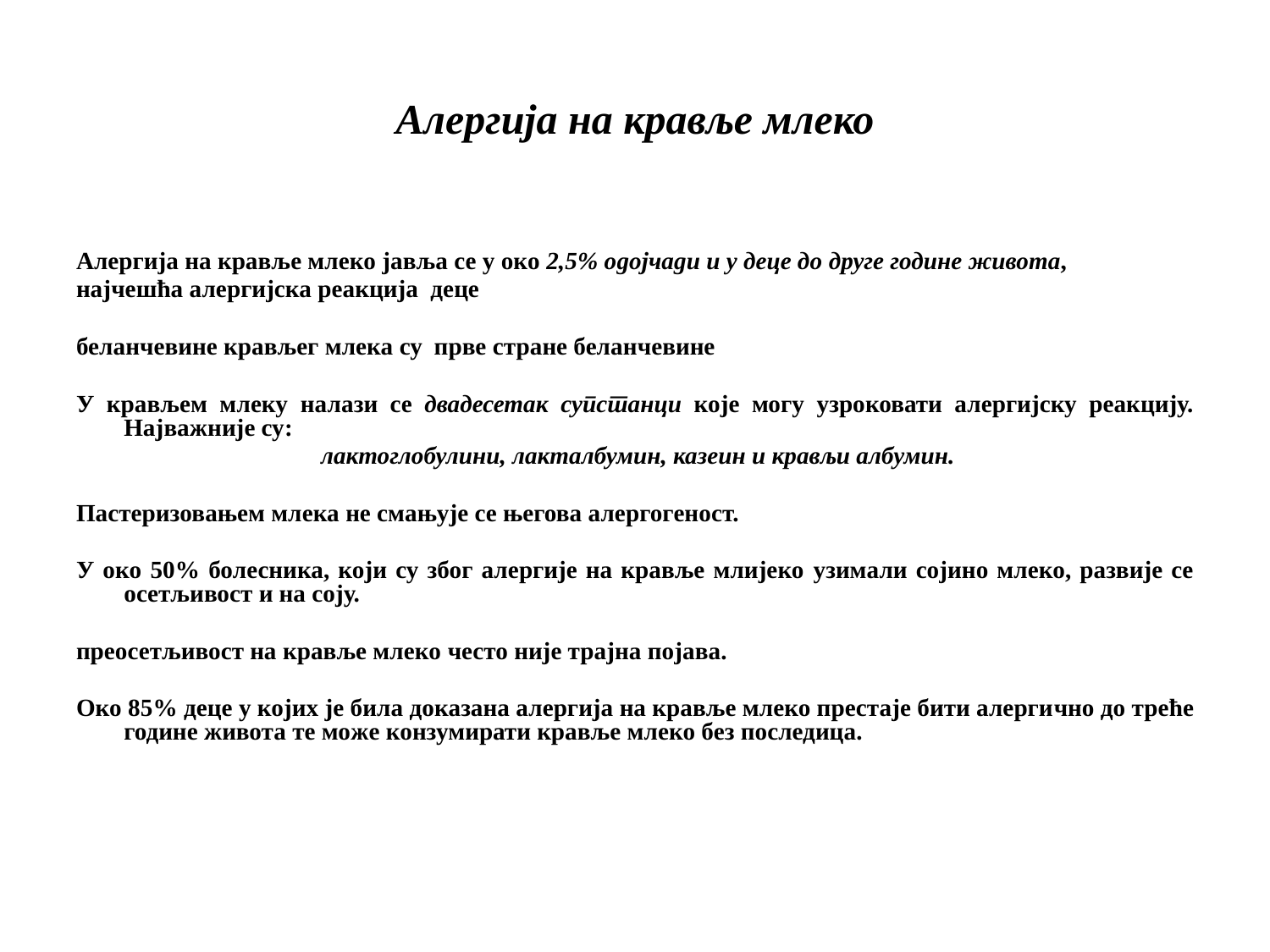

# Алергија на кравље млеко

Алергија на кравље млеко јавља се у око 2,5% одојчади и у деце до друге године живота,
најчешћа алергијска реакција  деце

беланчевине крављег млека су  прве стране беланчевине

У крављем млеку налази се двадесетак супстанци које могу узроковати алергијску реакцију. Најважније су:
 лактоглобулини, лакталбумин, казеин и крављи албумин.

Пастеризовањем млека не смањује се његова алергогеност.

У око 50% болесника, који су због алергије на кравље млијеко узимали сојино млеко, развије се осетљивост и на соју.

преосетљивост на кравље млеко често није трајна појава.

Око 85% деце у којих је била доказана алергија на кравље млеко престаје бити алергично до треће године живота те може конзумирати кравље млеко без последица.